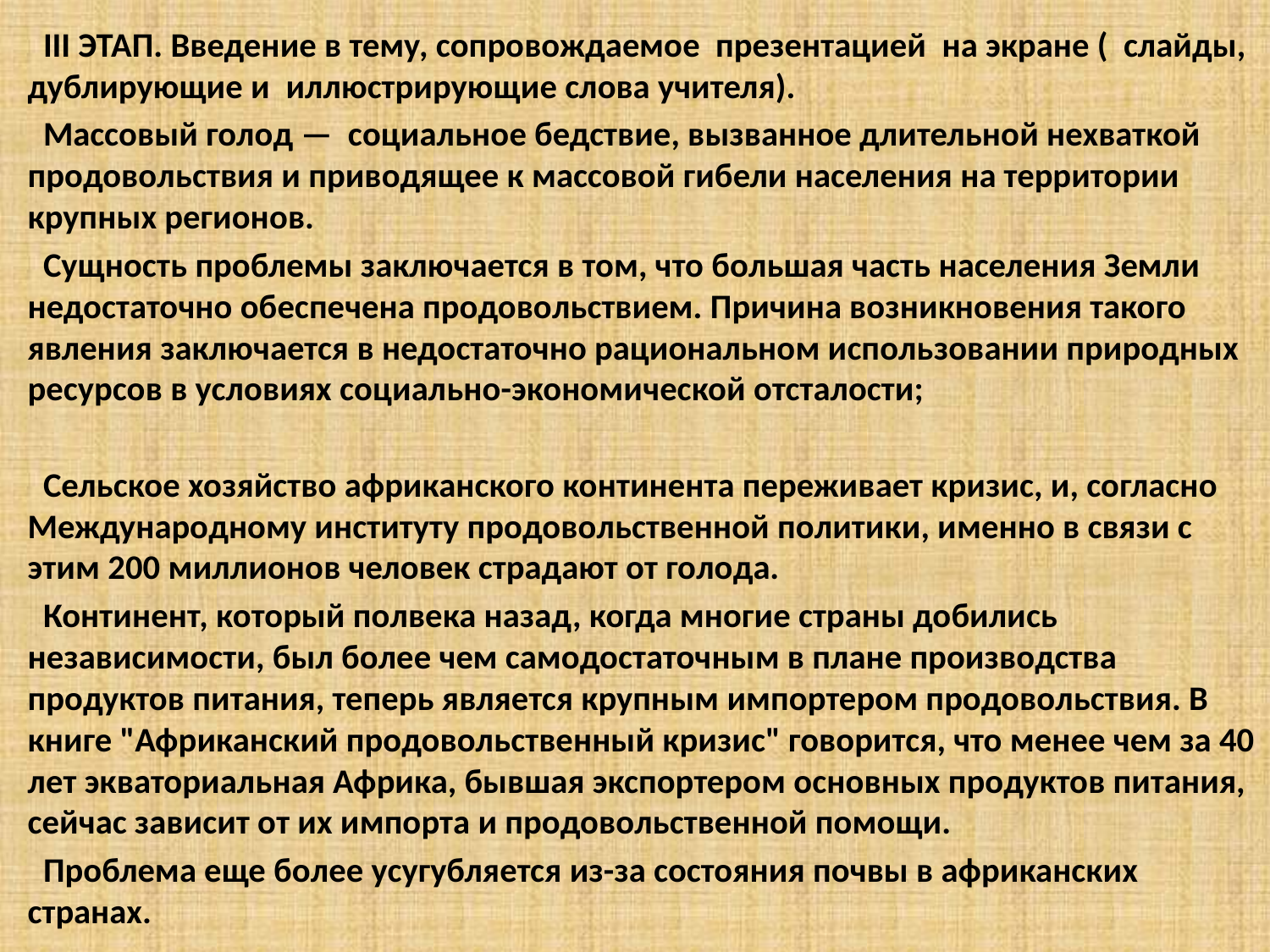

III ЭТАП. Введение в тему, сопровождаемое  презентацией  на экране (  слайды, дублирующие и  иллюстрирующие слова учителя).
  Массовый голод —  социальное бедствие, вызванное длительной нехваткой продовольствия и приводящее к массовой гибели населения на территории крупных регионов.
  Сущность проблемы заключается в том, что большая часть населения Земли недостаточно обеспечена продовольствием. Причина возникновения такого явления заключается в недостаточно рациональном использовании природных ресурсов в условиях социально-экономической отсталости;

  Сельское хозяйство африканского континента переживает кризис, и, согласно Международному институту продовольственной политики, именно в связи с этим 200 миллионов человек страдают от голода.
  Континент, который полвека назад, когда многие страны добились независимости, был более чем самодостаточным в плане производства продуктов питания, теперь является крупным импортером продовольствия. В книге "Африканский продовольственный кризис" говорится, что менее чем за 40 лет экваториальная Африка, бывшая экспортером основных продуктов питания, сейчас зависит от их импорта и продовольственной помощи.
  Проблема еще более усугубляется из-за состояния почвы в африканских странах.